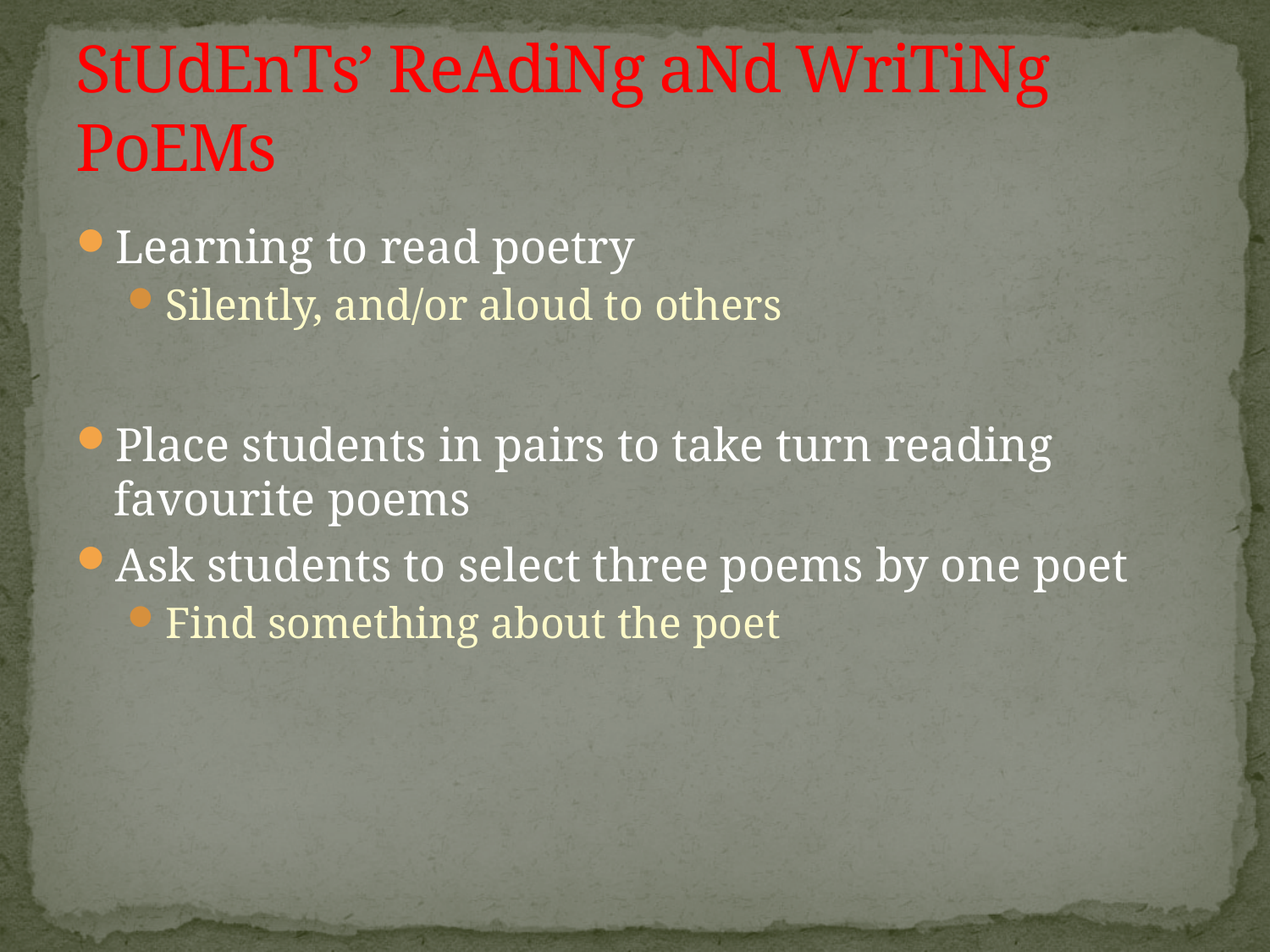

# StUdEnTs’ ReAdiNg aNd WriTiNg PoEMs
Learning to read poetry
Silently, and/or aloud to others

Place students in pairs to take turn reading favourite poems
Ask students to select three poems by one poet
Find something about the poet